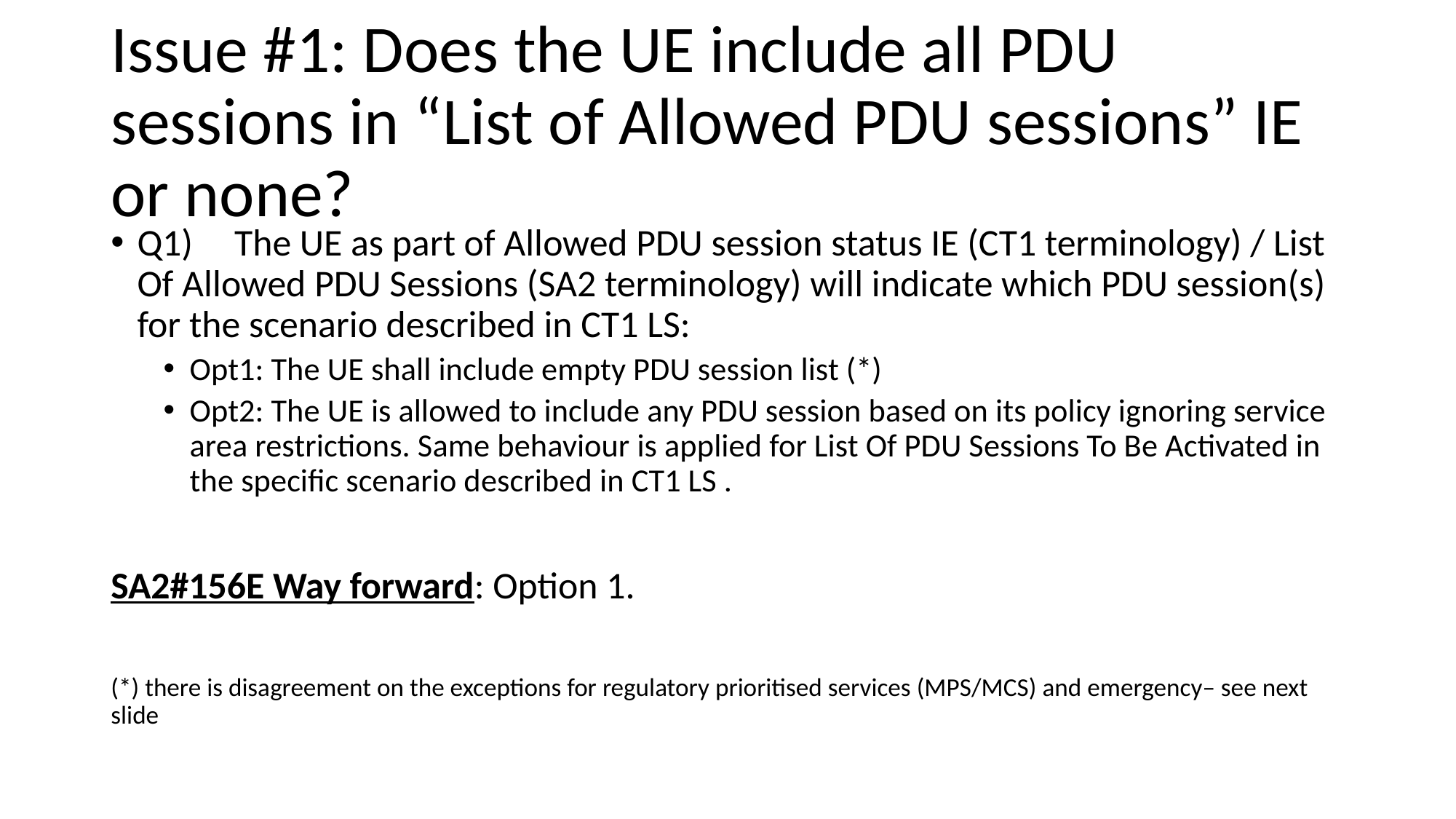

# Issue #1: Does the UE include all PDU sessions in “List of Allowed PDU sessions” IE or none?
Q1)	The UE as part of Allowed PDU session status IE (CT1 terminology) / List Of Allowed PDU Sessions (SA2 terminology) will indicate which PDU session(s) for the scenario described in CT1 LS:
Opt1: The UE shall include empty PDU session list (*)
Opt2: The UE is allowed to include any PDU session based on its policy ignoring service area restrictions. Same behaviour is applied for List Of PDU Sessions To Be Activated in the specific scenario described in CT1 LS .

SA2#156E Way forward: Option 1.

(*) there is disagreement on the exceptions for regulatory prioritised services (MPS/MCS) and emergency– see next slide